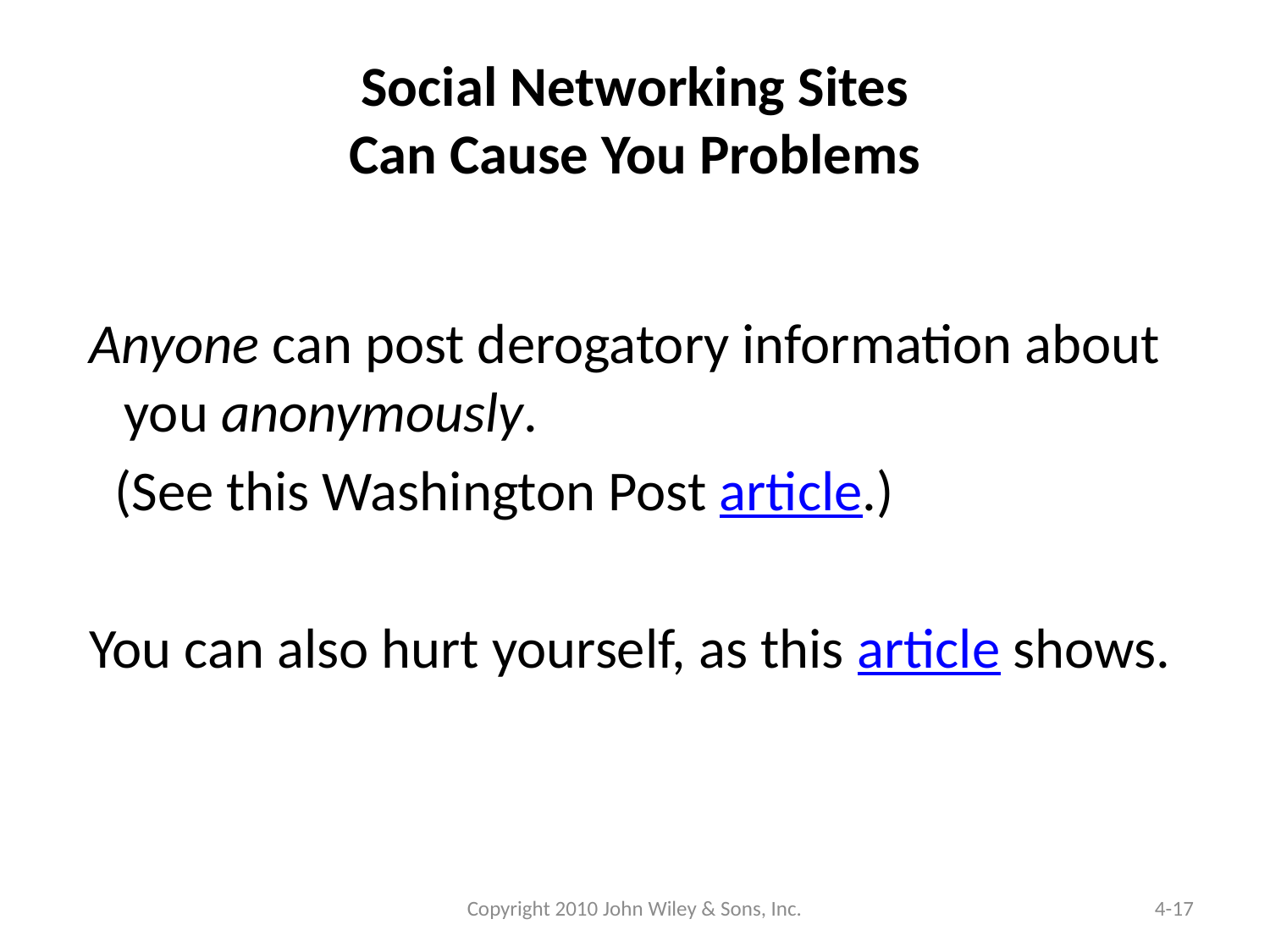

# Social Networking Sites Can Cause You Problems

 Anyone can post derogatory information about you anonymously.
   (See this Washington Post article.)

 You can also hurt yourself, as this article shows.

Copyright 2010 John Wiley & Sons, Inc.
4-17